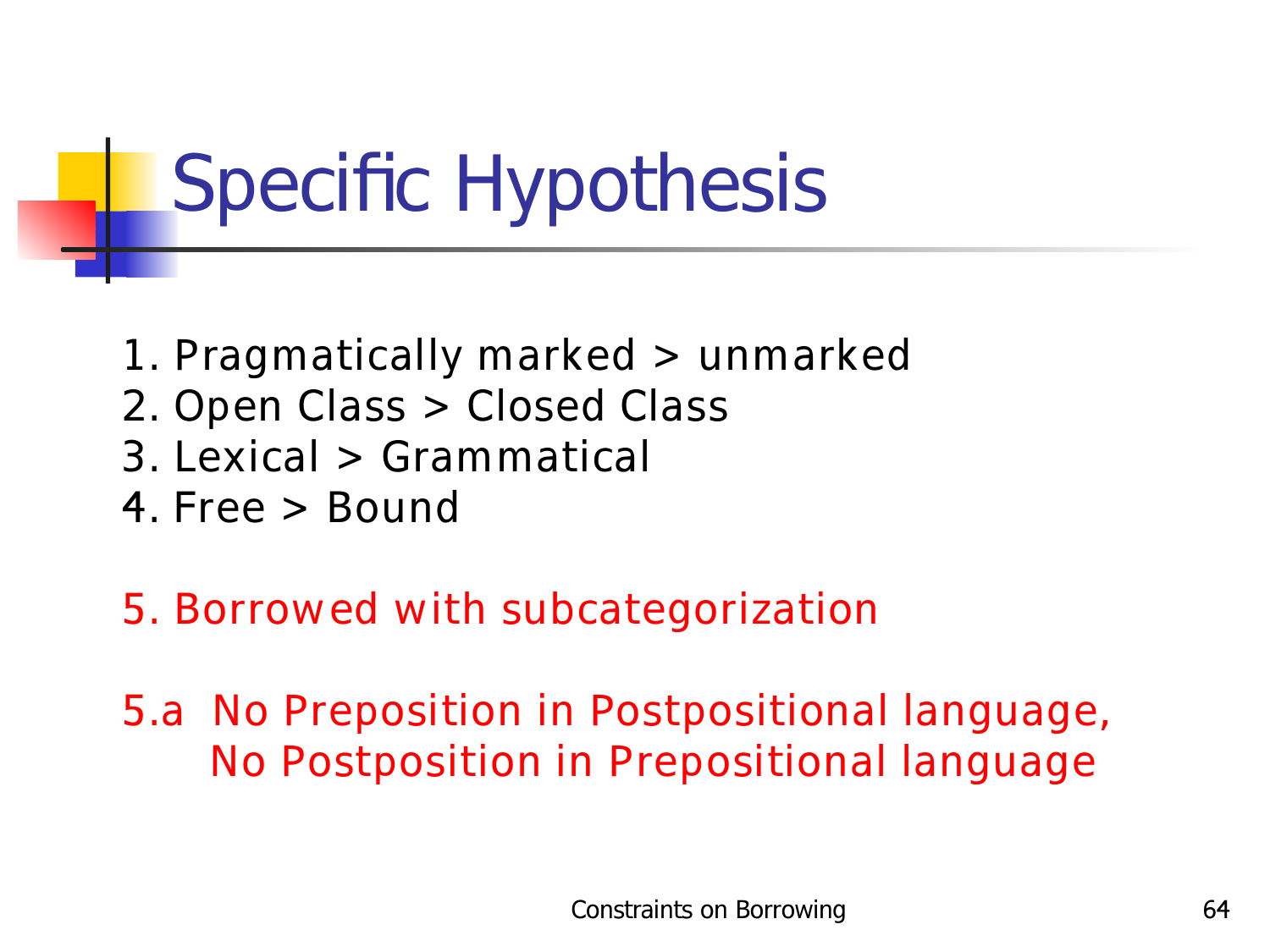

# Specific Hypothesis
1. Pragmatically marked > unmarked
2. Open Class > Closed Class
3. Lexical > Grammatical
4. Free > Bound

5. Borrowed with subcategorization

5.a  No Preposition in Postpositional language,
	  No Postposition in Prepositional language
Constraints on Borrowing
64